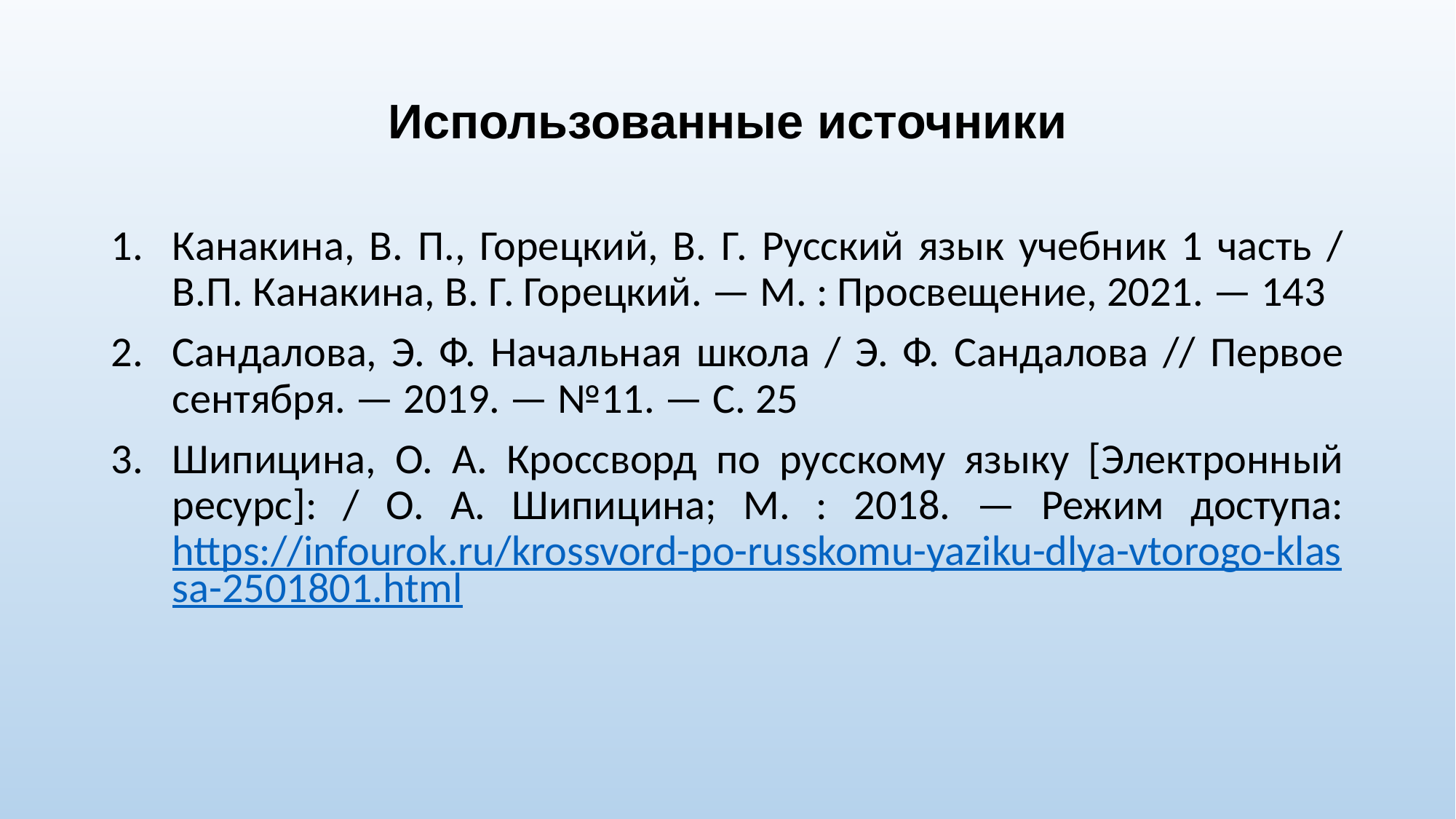

# Использованные источники
Канакина, В. П., Горецкий, В. Г. Русский язык учебник 1 часть / В.П. Канакина, В. Г. Горецкий. — М. : Просвещение, 2021. — 143
Сандалова, Э. Ф. Начальная школа / Э. Ф. Сандалова // Первое сентября. — 2019. — №11. — С. 25
Шипицина, О. А. Кроссворд по русскому языку [Электронный ресурс]: / О. А. Шипицина; М. : 2018. — Режим доступа: https://infourok.ru/krossvord-po-russkomu-yaziku-dlya-vtorogo-klassa-2501801.html